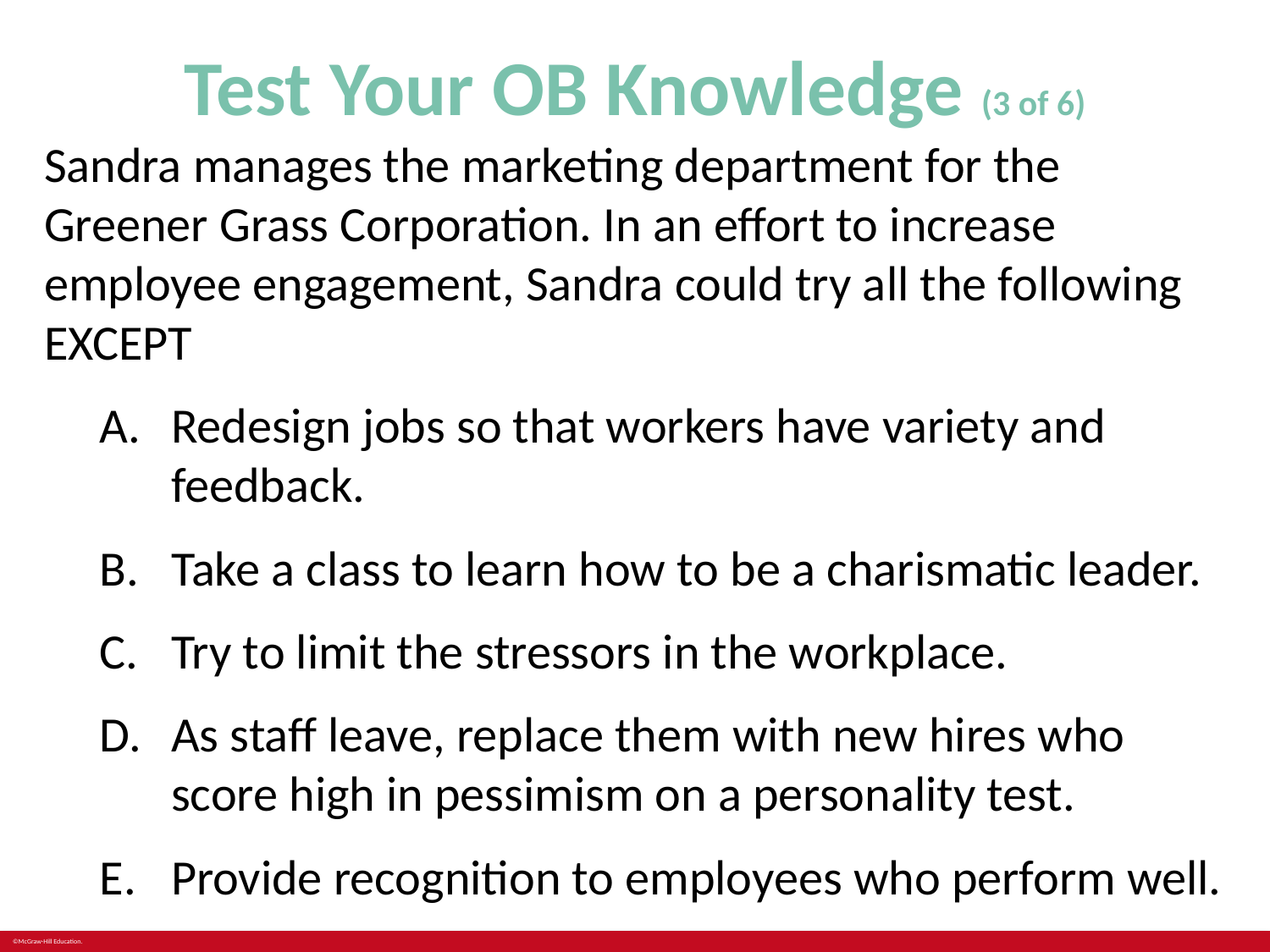

# Test Your OB Knowledge (3 of 6)
Sandra manages the marketing department for the Greener Grass Corporation. In an effort to increase employee engagement, Sandra could try all the following EXCEPT
Redesign jobs so that workers have variety and feedback.
Take a class to learn how to be a charismatic leader.
Try to limit the stressors in the workplace.
As staff leave, replace them with new hires who score high in pessimism on a personality test.
Provide recognition to employees who perform well.